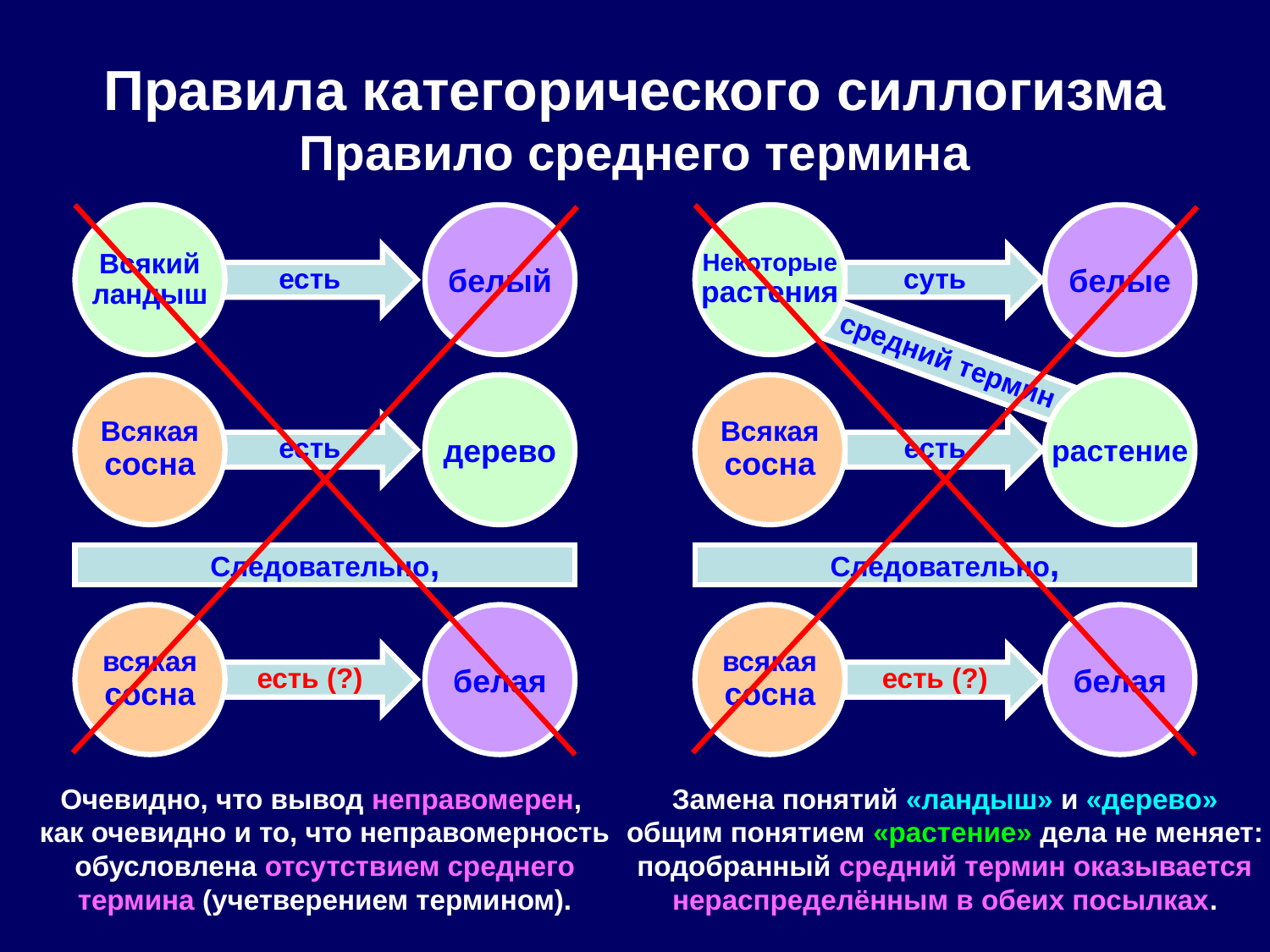

# Правила категорического силлогизма Правило среднего термина
Всякий
ландыш
белый
Некоторые
растения
белые
есть
суть
есть (?)
средний термин
Всякая
сосна
дерево
Всякая
сосна
растение
есть
есть
Следовательно,
Следовательно,
всякая
сосна
белая
всякая
сосна
белая
есть (?)
есть (?)
Очевидно, что вывод неправомерен,
как очевидно и то, что неправомерность обусловлена отсутствием среднего термина (учетверением термином).
Замена понятий «ландыш» и «дерево» общим понятием «растение» дела не меняет: подобранный средний термин оказывается нераспределённым в обеих посылках.